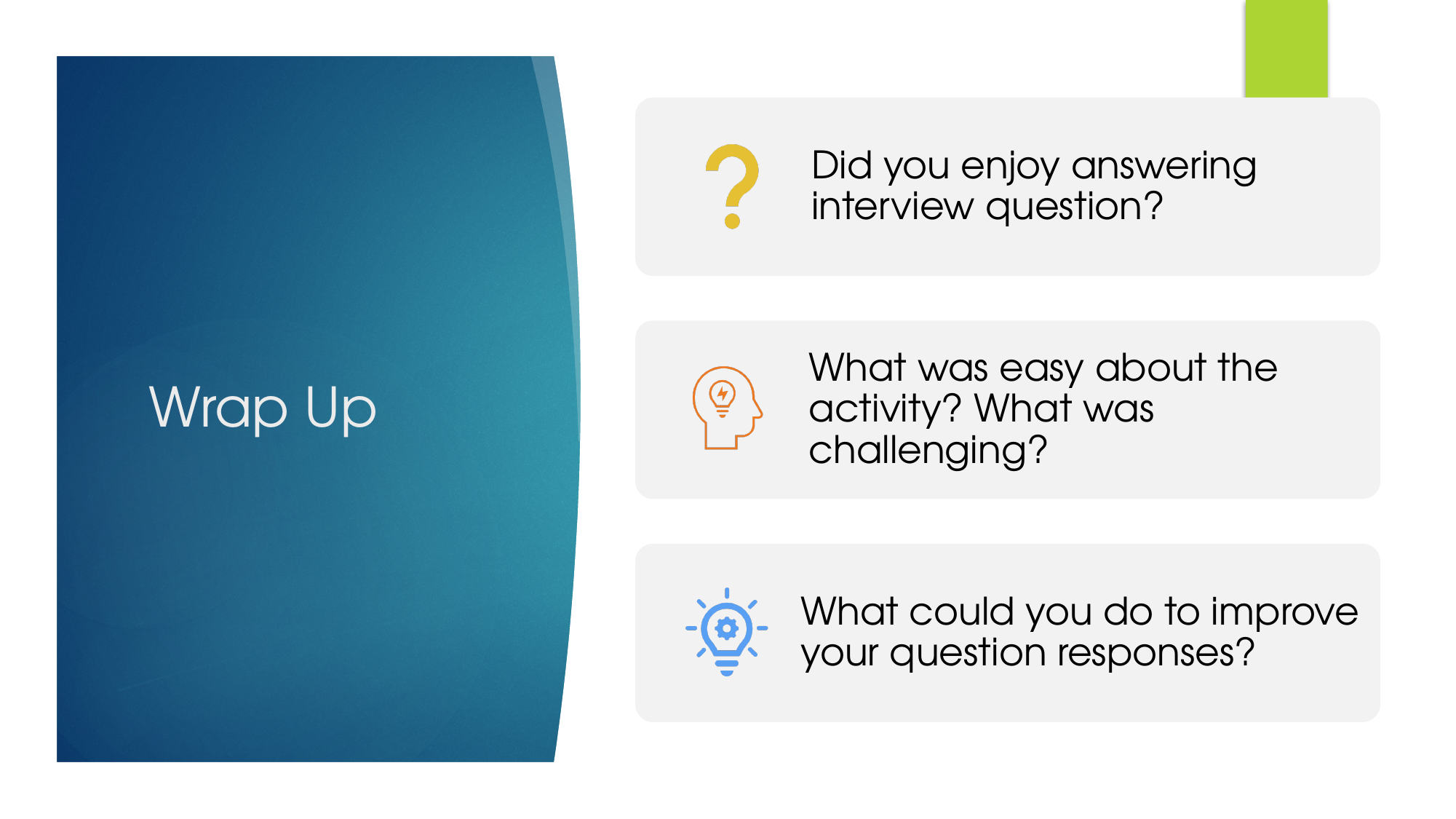

Did you enjoy answering interview question?
What was easy about the activity? What was challenging?
What could you do to improve your question responses?
# Wrap Up